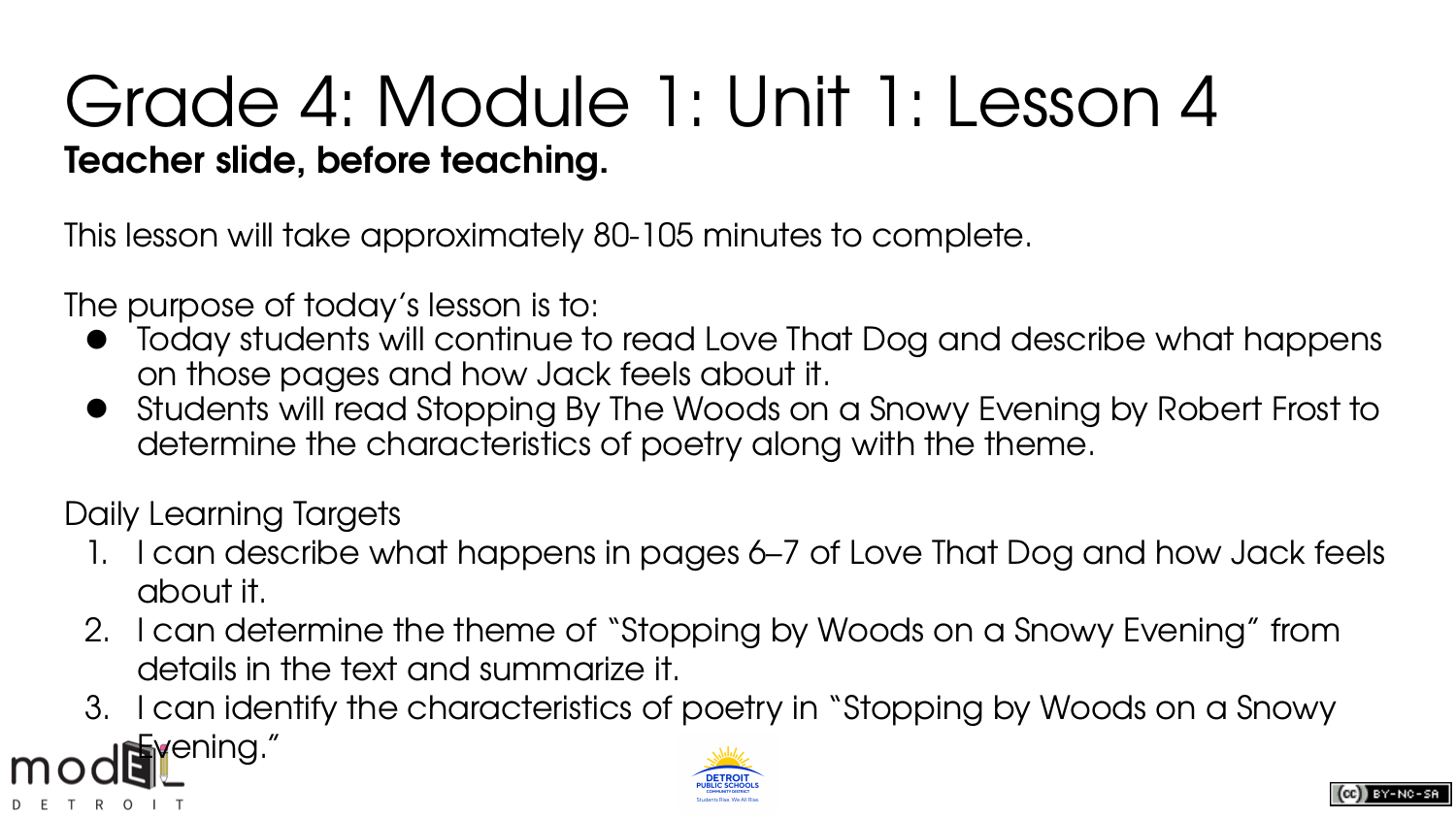

# Grade 4: Module 1: Unit 1: Lesson 4
Teacher slide, before teaching.
This lesson will take approximately 80-105 minutes to complete.

The purpose of today’s lesson is to:
Today students will continue to read Love That Dog and describe what happens on those pages and how Jack feels about it.
Students will read Stopping By The Woods on a Snowy Evening by Robert Frost to determine the characteristics of poetry along with the theme.

Daily Learning Targets
I can describe what happens in pages 6–7 of Love That Dog and how Jack feels about it.
I can determine the theme of “Stopping by Woods on a Snowy Evening” from details in the text and summarize it.
I can identify the characteristics of poetry in “Stopping by Woods on a Snowy Evening.”